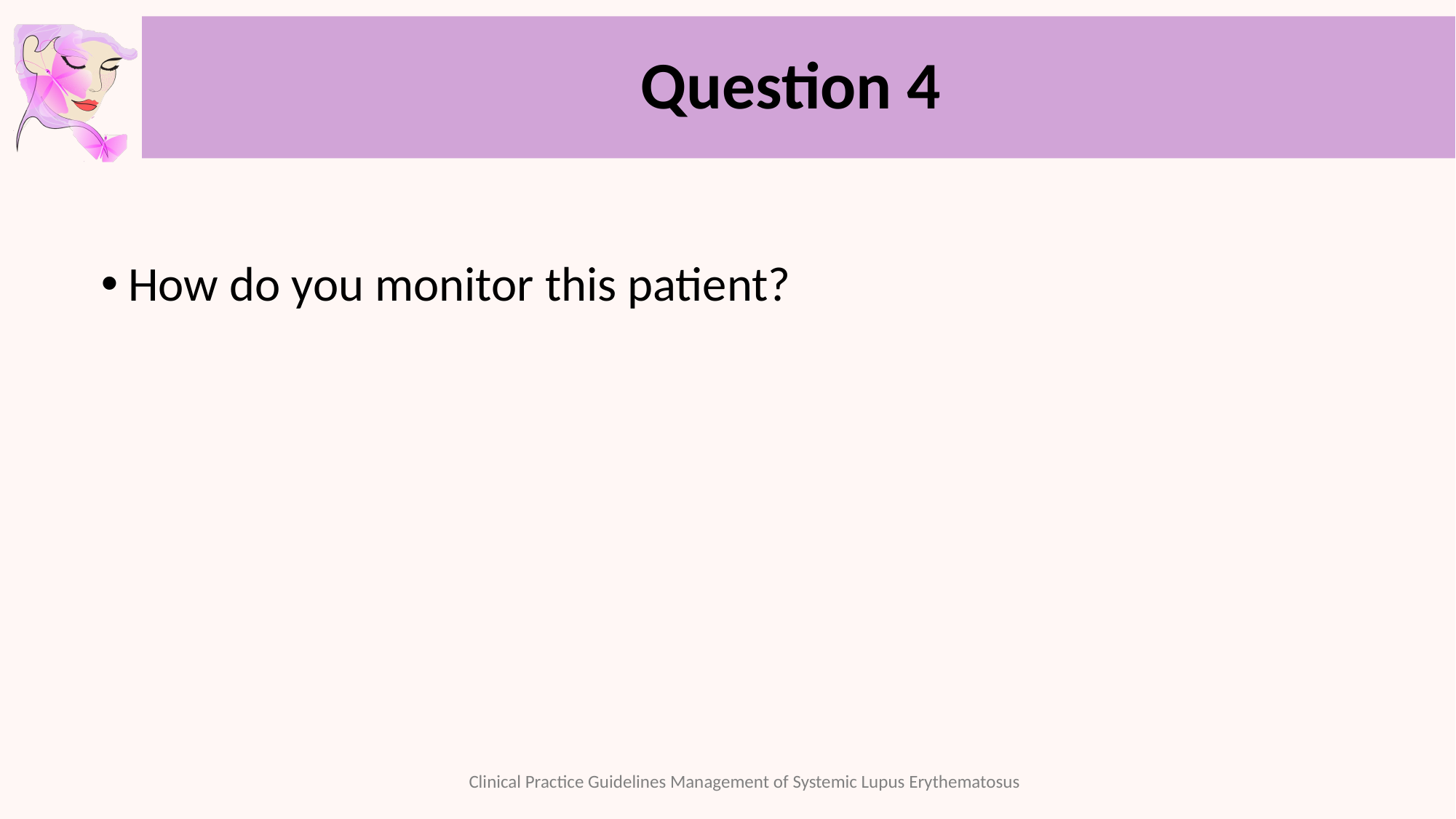

# Question 4
How do you monitor this patient?